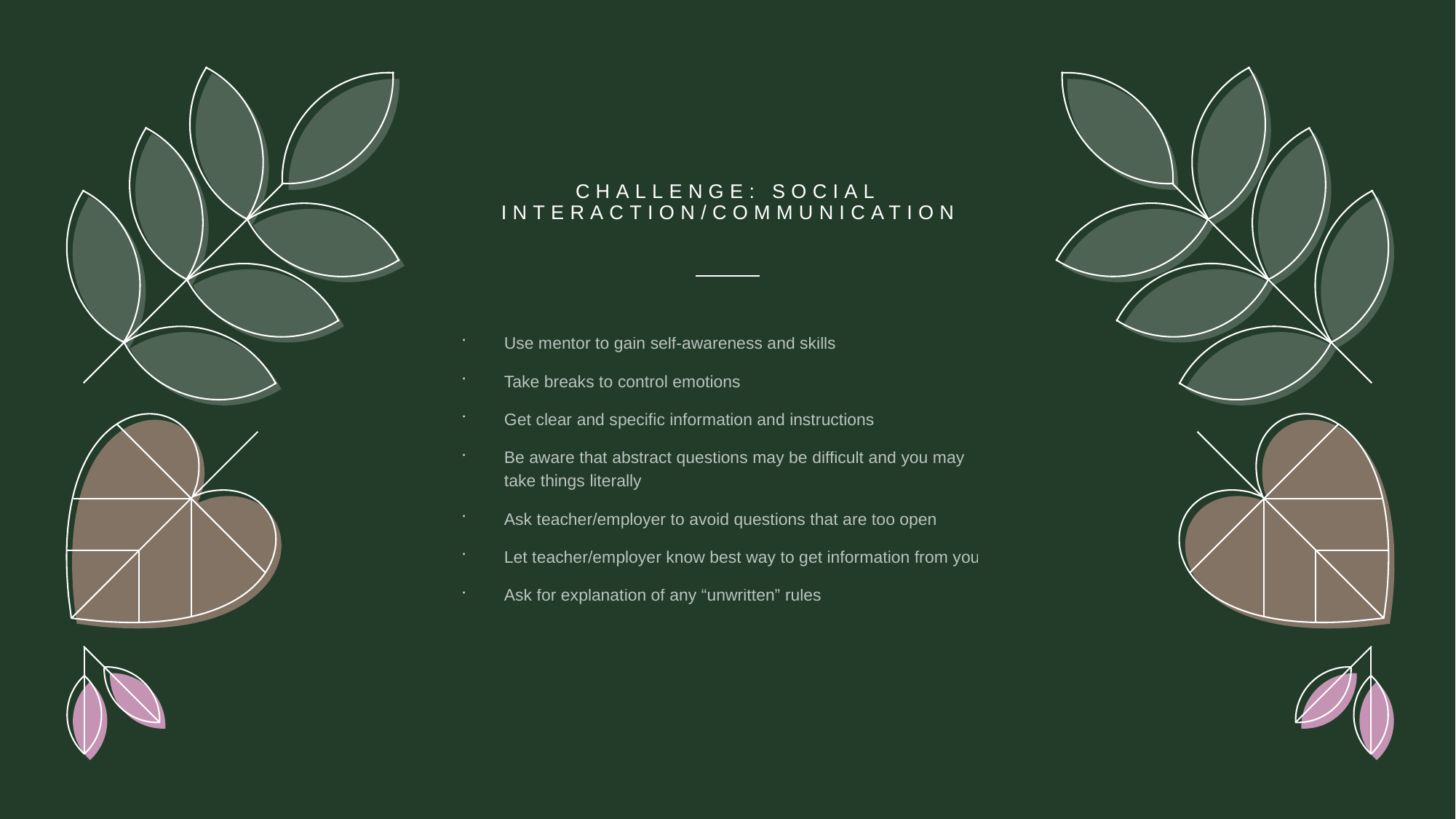

# Challenge: Social Interaction/communication
Use mentor to gain self-awareness and skills
Take breaks to control emotions
Get clear and specific information and instructions
Be aware that abstract questions may be difficult and you may take things literally
Ask teacher/employer to avoid questions that are too open
Let teacher/employer know best way to get information from you
Ask for explanation of any “unwritten” rules